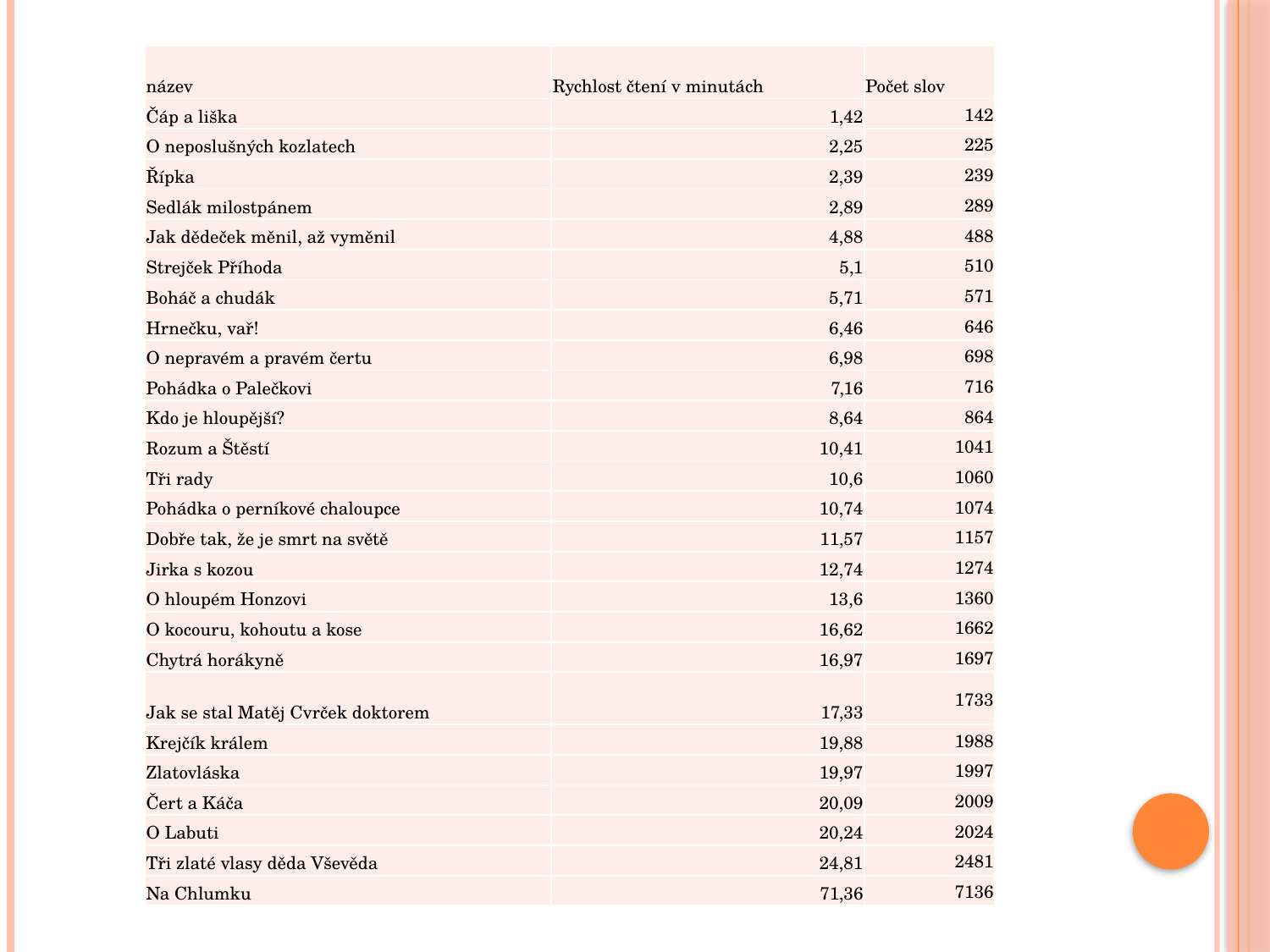

| název | Rychlost čtení v minutách | Počet slov |
| --- | --- | --- |
| Čáp a liška | 1,42 | 142 |
| O neposlušných kozlatech | 2,25 | 225 |
| Řípka | 2,39 | 239 |
| Sedlák milostpánem | 2,89 | 289 |
| Jak dědeček měnil, až vyměnil | 4,88 | 488 |
| Strejček Příhoda | 5,1 | 510 |
| Boháč a chudák | 5,71 | 571 |
| Hrnečku, vař! | 6,46 | 646 |
| O nepravém a pravém čertu | 6,98 | 698 |
| Pohádka o Palečkovi | 7,16 | 716 |
| Kdo je hloupější? | 8,64 | 864 |
| Rozum a Štěstí | 10,41 | 1041 |
| Tři rady | 10,6 | 1060 |
| Pohádka o perníkové chaloupce | 10,74 | 1074 |
| Dobře tak, že je smrt na světě | 11,57 | 1157 |
| Jirka s kozou | 12,74 | 1274 |
| O hloupém Honzovi | 13,6 | 1360 |
| O kocouru, kohoutu a kose | 16,62 | 1662 |
| Chytrá horákyně | 16,97 | 1697 |
| Jak se stal Matěj Cvrček doktorem | 17,33 | 1733 |
| Krejčík králem | 19,88 | 1988 |
| Zlatovláska | 19,97 | 1997 |
| Čert a Káča | 20,09 | 2009 |
| O Labuti | 20,24 | 2024 |
| Tři zlaté vlasy děda Vševěda | 24,81 | 2481 |
| Na Chlumku | 71,36 | 7136 |